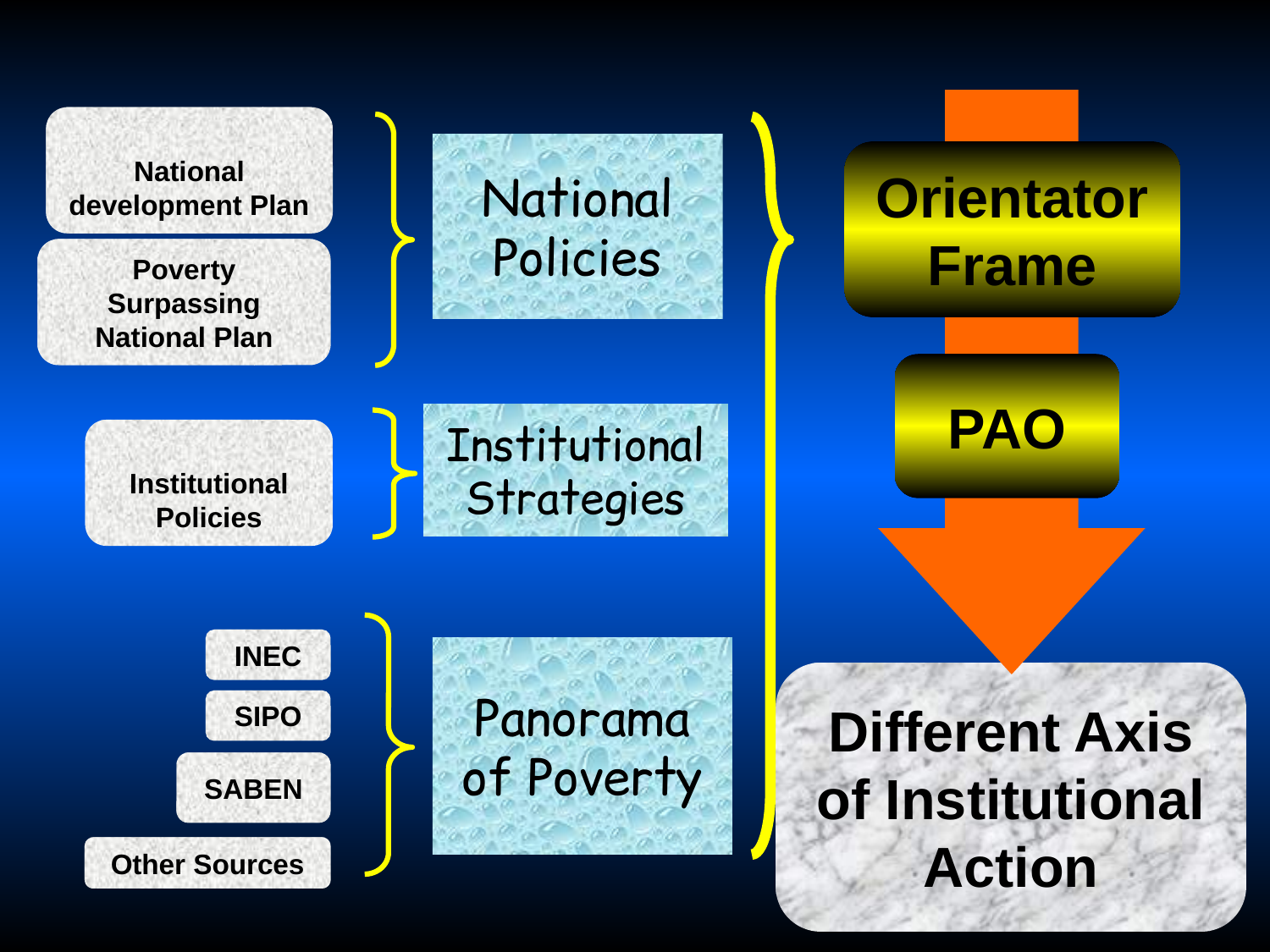

National development Plan

Poverty Surpassing National Plan

National Policies
Orientator Frame
PAO
Institutional Strategies

Institutional Policies

INEC
SIPO
SABEN
Other Sources
Panorama of Poverty
Different Axis of Institutional Action